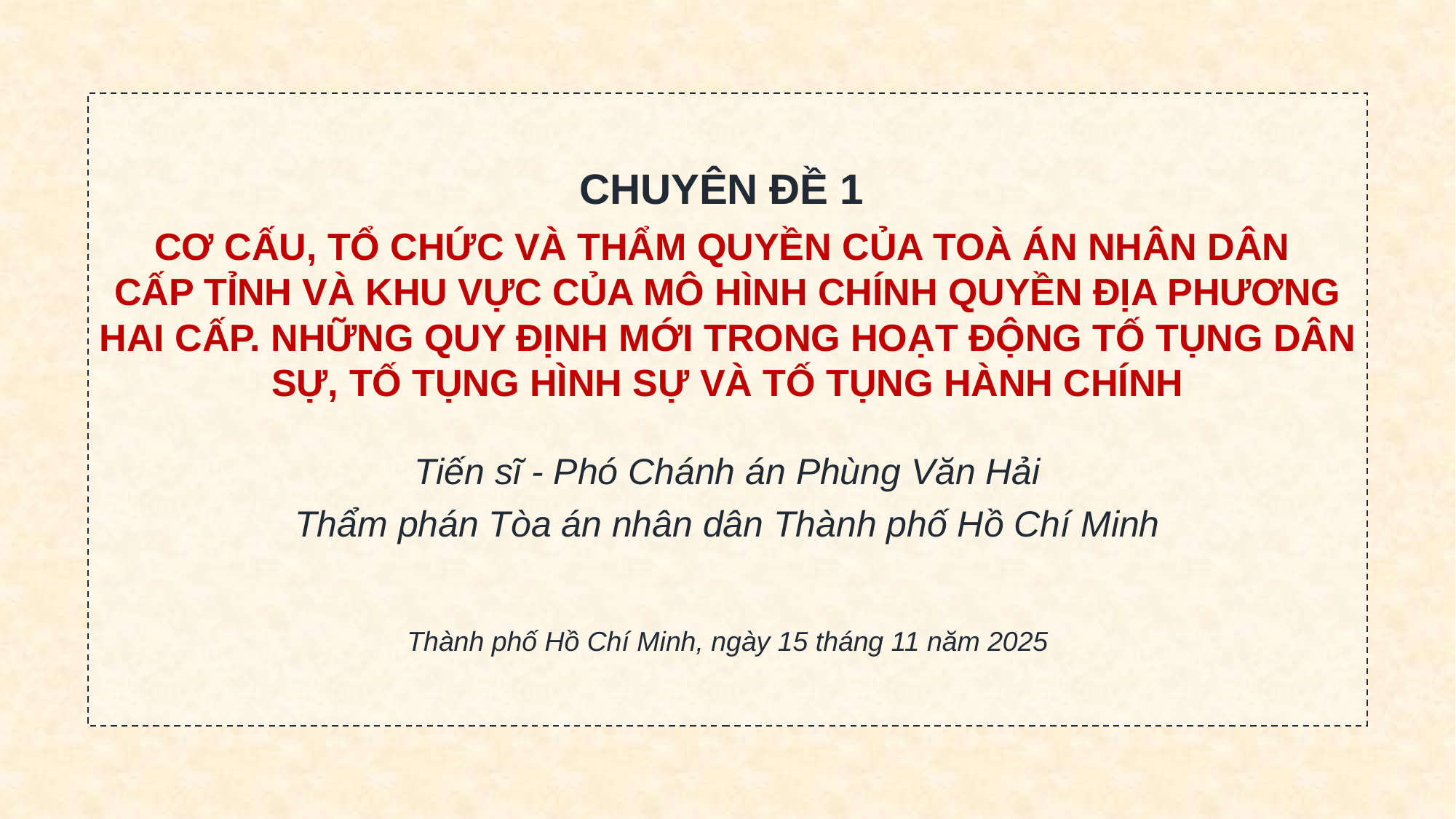

CHUYÊN ĐỀ 1
CƠ CẤU, TỔ CHỨC VÀ THẨM QUYỀN CỦA TOÀ ÁN NHÂN DÂN
CẤP TỈNH VÀ KHU VỰC CỦA MÔ HÌNH CHÍNH QUYỀN ĐỊA PHƯƠNG HAI CẤP. NHỮNG QUY ĐỊNH MỚI TRONG HOẠT ĐỘNG TỐ TỤNG DÂN SỰ, TỐ TỤNG HÌNH SỰ VÀ TỐ TỤNG HÀNH CHÍNH

Tiến sĩ - Phó Chánh án Phùng Văn Hải
Thẩm phán Tòa án nhân dân Thành phố Hồ Chí Minh

Thành phố Hồ Chí Minh, ngày 15 tháng 11 năm 2025